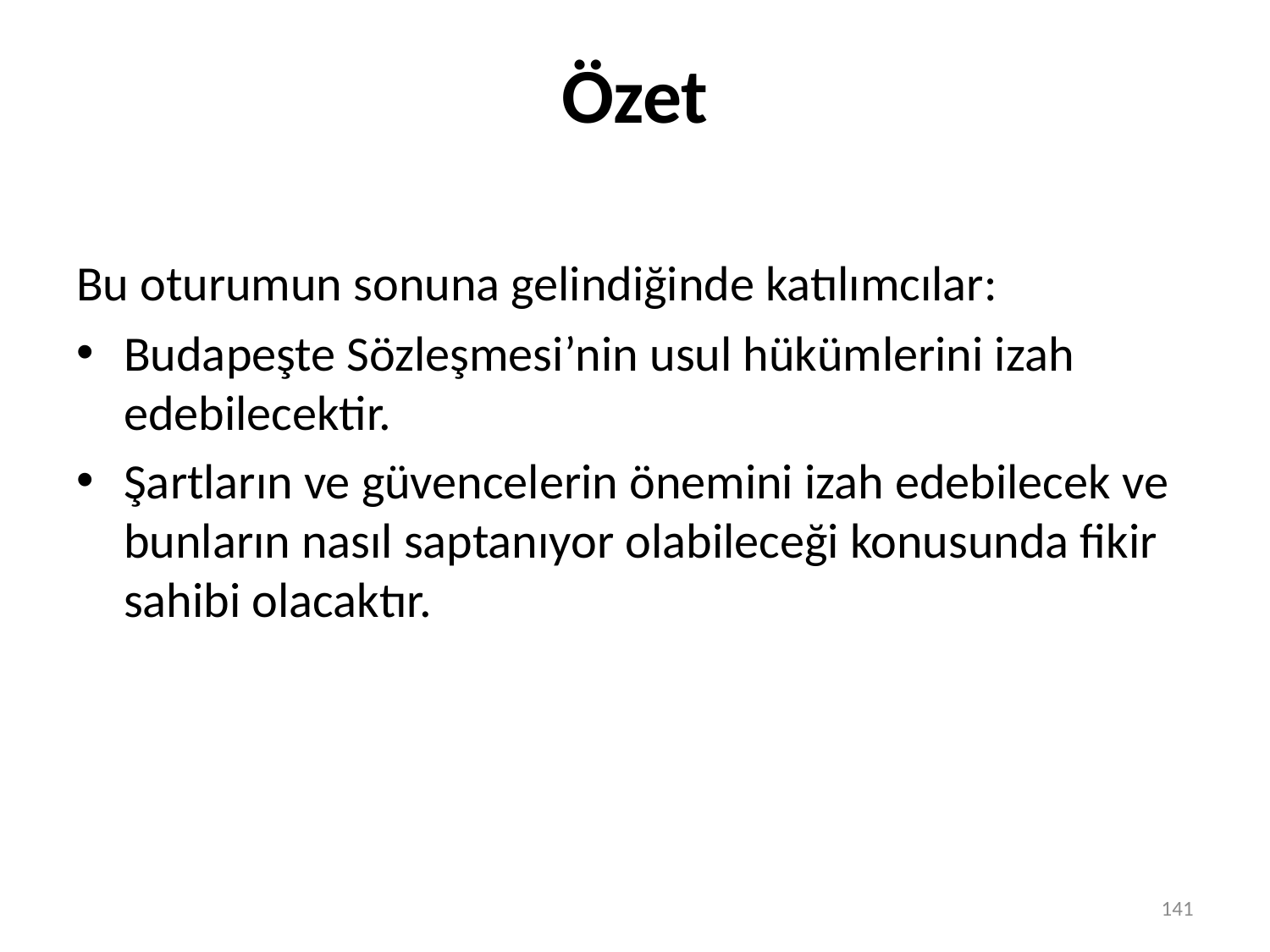

# Özet

Bu oturumun sonuna gelindiğinde katılımcılar:
Budapeşte Sözleşmesi’nin usul hükümlerini izah edebilecektir.
Şartların ve güvencelerin önemini izah edebilecek ve bunların nasıl saptanıyor olabileceği konusunda fikir sahibi olacaktır.
141